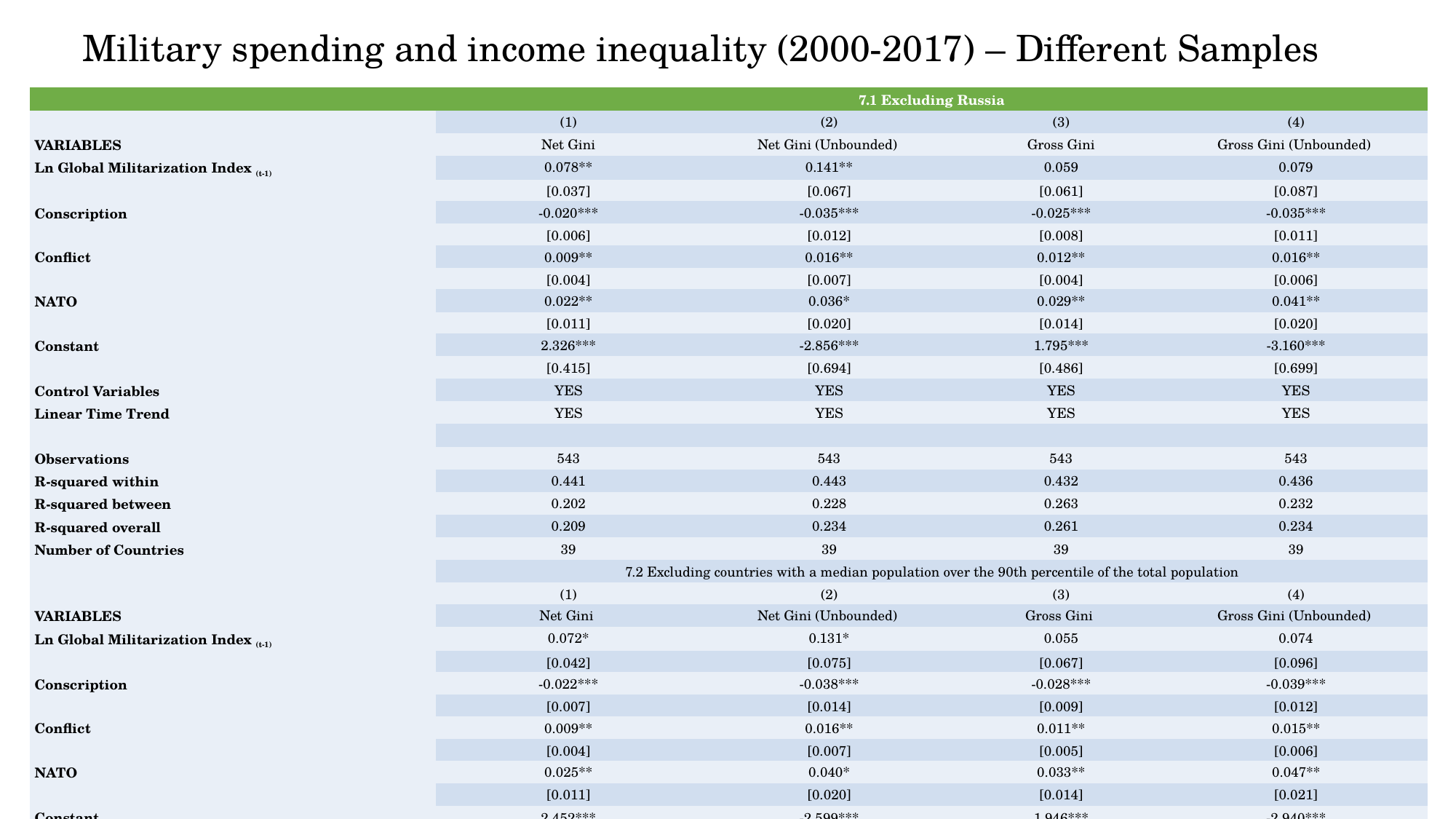

# Military spending and income inequality (2000-2017) – Different Samples
|  | 7.1 Excluding Russia |  |  |  |
| --- | --- | --- | --- | --- |
|  | (1) | (2) | (3) | (4) |
| VARIABLES | Net Gini | Net Gini (Unbounded) | Gross Gini | Gross Gini (Unbounded) |
| Ln Global Militarization Index (t-1) | 0.078\*\* | 0.141\*\* | 0.059 | 0.079 |
|  | [0.037] | [0.067] | [0.061] | [0.087] |
| Conscription | -0.020\*\*\* | -0.035\*\*\* | -0.025\*\*\* | -0.035\*\*\* |
|  | [0.006] | [0.012] | [0.008] | [0.011] |
| Conflict | 0.009\*\* | 0.016\*\* | 0.012\*\* | 0.016\*\* |
|  | [0.004] | [0.007] | [0.004] | [0.006] |
| NATO | 0.022\*\* | 0.036\* | 0.029\*\* | 0.041\*\* |
|  | [0.011] | [0.020] | [0.014] | [0.020] |
| Constant | 2.326\*\*\* | -2.856\*\*\* | 1.795\*\*\* | -3.160\*\*\* |
|  | [0.415] | [0.694] | [0.486] | [0.699] |
| Control Variables | YES | YES | YES | YES |
| Linear Time Trend | YES | YES | YES | YES |
|  |  |  |  |  |
| Observations | 543 | 543 | 543 | 543 |
| R-squared within | 0.441 | 0.443 | 0.432 | 0.436 |
| R-squared between | 0.202 | 0.228 | 0.263 | 0.232 |
| R-squared overall | 0.209 | 0.234 | 0.261 | 0.234 |
| Number of Countries | 39 | 39 | 39 | 39 |
|  | 7.2 Excluding countries with a median population over the 90th percentile of the total population |  |  |  |
|  | (1) | (2) | (3) | (4) |
| VARIABLES | Net Gini | Net Gini (Unbounded) | Gross Gini | Gross Gini (Unbounded) |
| Ln Global Militarization Index (t-1) | 0.072\* | 0.131\* | 0.055 | 0.074 |
|  | [0.042] | [0.075] | [0.067] | [0.096] |
| Conscription | -0.022\*\*\* | -0.038\*\*\* | -0.028\*\*\* | -0.039\*\*\* |
|  | [0.007] | [0.014] | [0.009] | [0.012] |
| Conflict | 0.009\*\* | 0.016\*\* | 0.011\*\* | 0.015\*\* |
|  | [0.004] | [0.007] | [0.005] | [0.006] |
| NATO | 0.025\*\* | 0.040\* | 0.033\*\* | 0.047\*\* |
|  | [0.011] | [0.020] | [0.014] | [0.021] |
| Constant | 2.452\*\*\* | -2.599\*\*\* | 1.946\*\*\* | -2.940\*\*\* |
|  | [0.436] | [0.722] | [0.499] | [0.722] |
| Control Variables | YES | YES | YES | YES |
| Linear Time Trend | YES | YES | YES | YES |
|  |  |  |  |  |
| Observations | 516 | 516 | 516 | 516 |
| R-squared within | 0.427 | 0.426 | 0.427 | 0.432 |
| R-squared between | 0.227 | 0.252 | 0.159 | 0.140 |
| R-squared overall | 0.229 | 0.253 | 0.174 | 0.156 |
| Number of Countries | 36 | 36 | 36 | 36 |